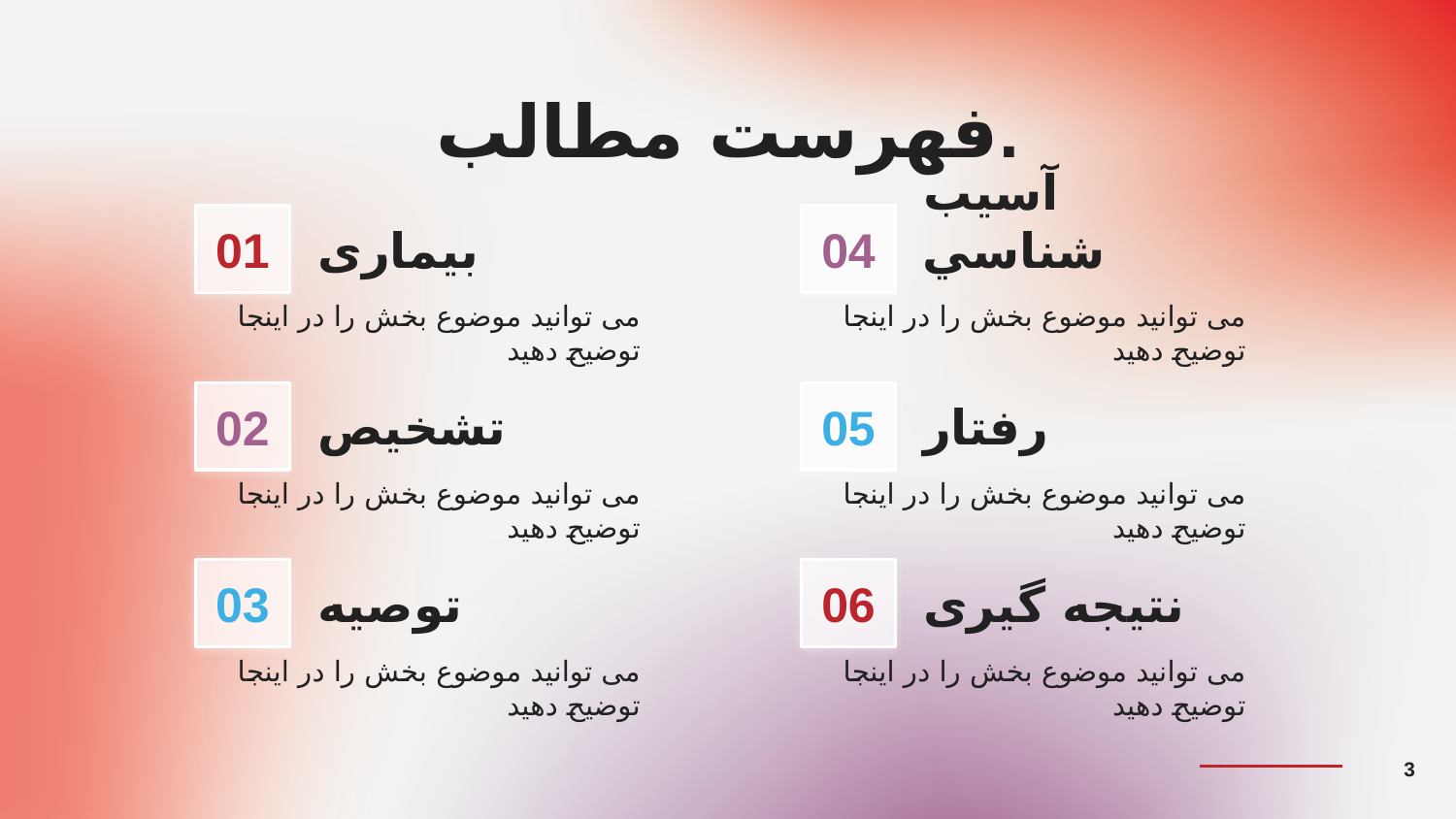

فهرست مطالب.
# 01
04
بیماری
آسيب شناسي
می توانید موضوع بخش را در اینجا توضیح دهید
می توانید موضوع بخش را در اینجا توضیح دهید
02
05
تشخیص
رفتار
می توانید موضوع بخش را در اینجا توضیح دهید
می توانید موضوع بخش را در اینجا توضیح دهید
03
06
توصیه
نتیجه گیری
می توانید موضوع بخش را در اینجا توضیح دهید
می توانید موضوع بخش را در اینجا توضیح دهید
3